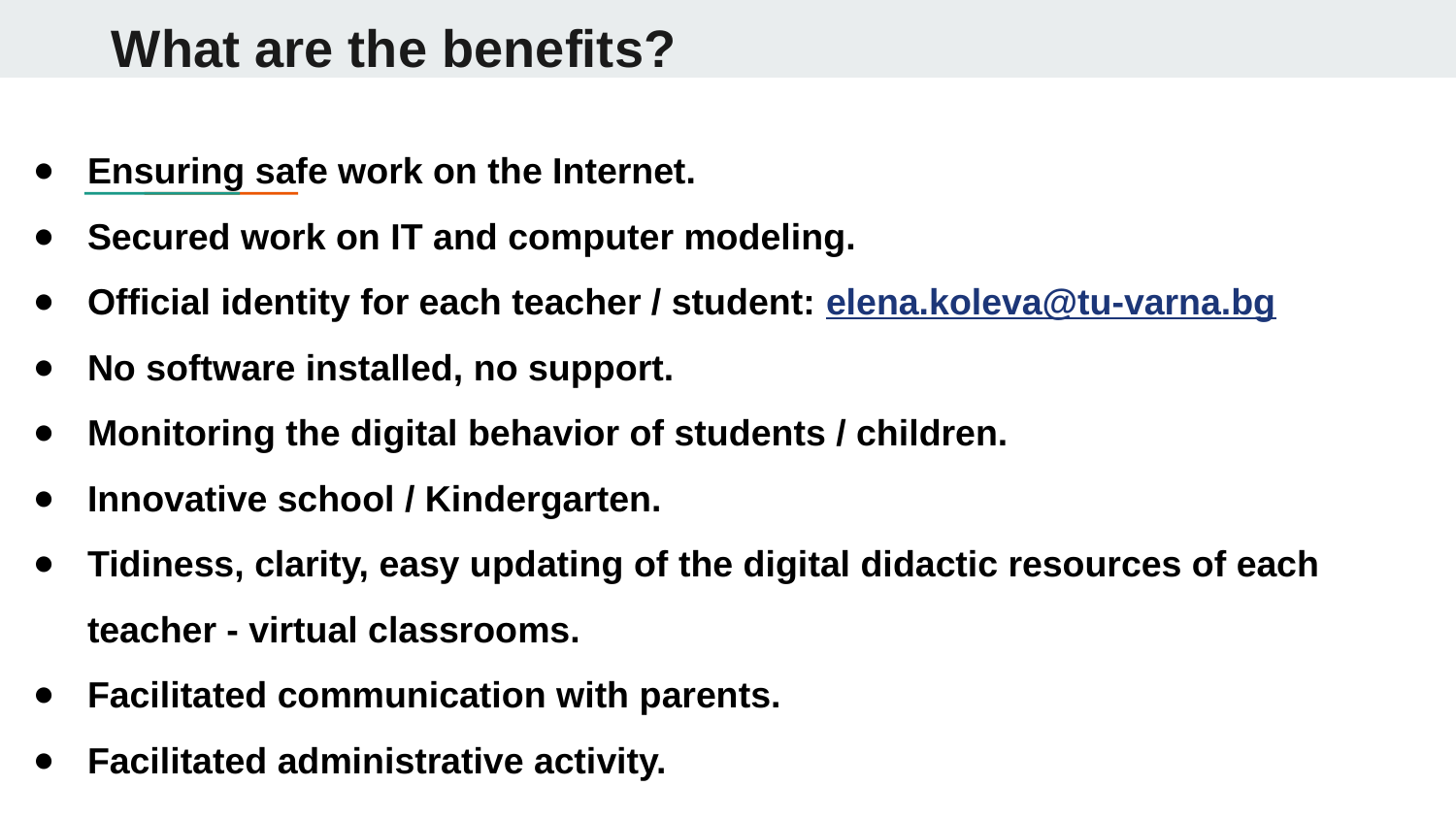

# What are the benefits?
Ensuring safe work on the Internet.
Secured work on IT and computer modeling.
Official identity for each teacher / student: elena.koleva@tu-varna.bg
No software installed, no support.
Monitoring the digital behavior of students / children.
Innovative school / Kindergarten.
Tidiness, clarity, easy updating of the digital didactic resources of each teacher - virtual classrooms.
Facilitated communication with parents.
Facilitated administrative activity.